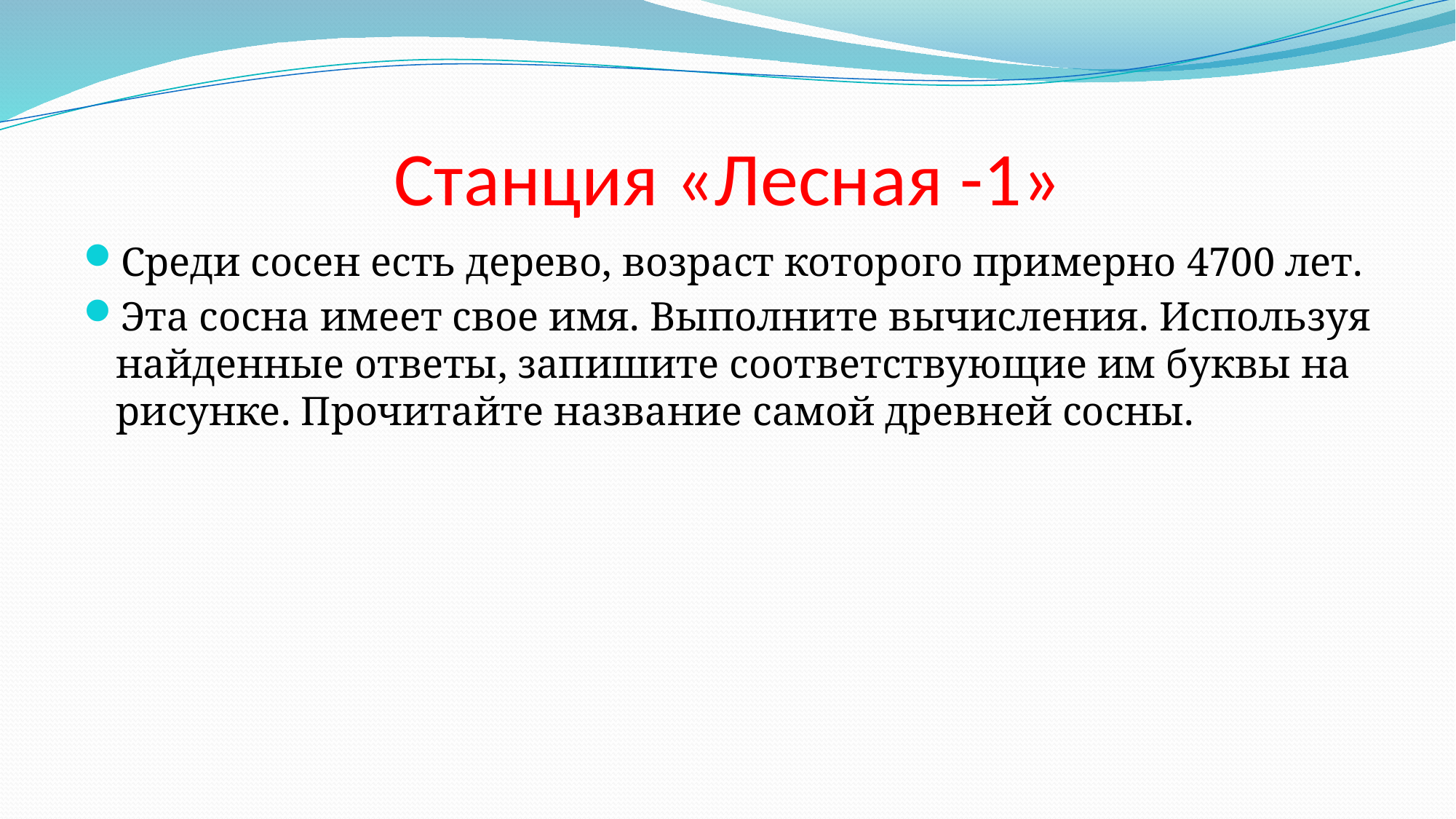

# Станция «Лесная -1»
Среди сосен есть дерево, возраст которого примерно 4700 лет.
Эта сосна имеет свое имя. Выполните вычисления. Используя найденные ответы, запишите соответствующие им буквы на рисунке. Прочитайте название самой древней сосны.